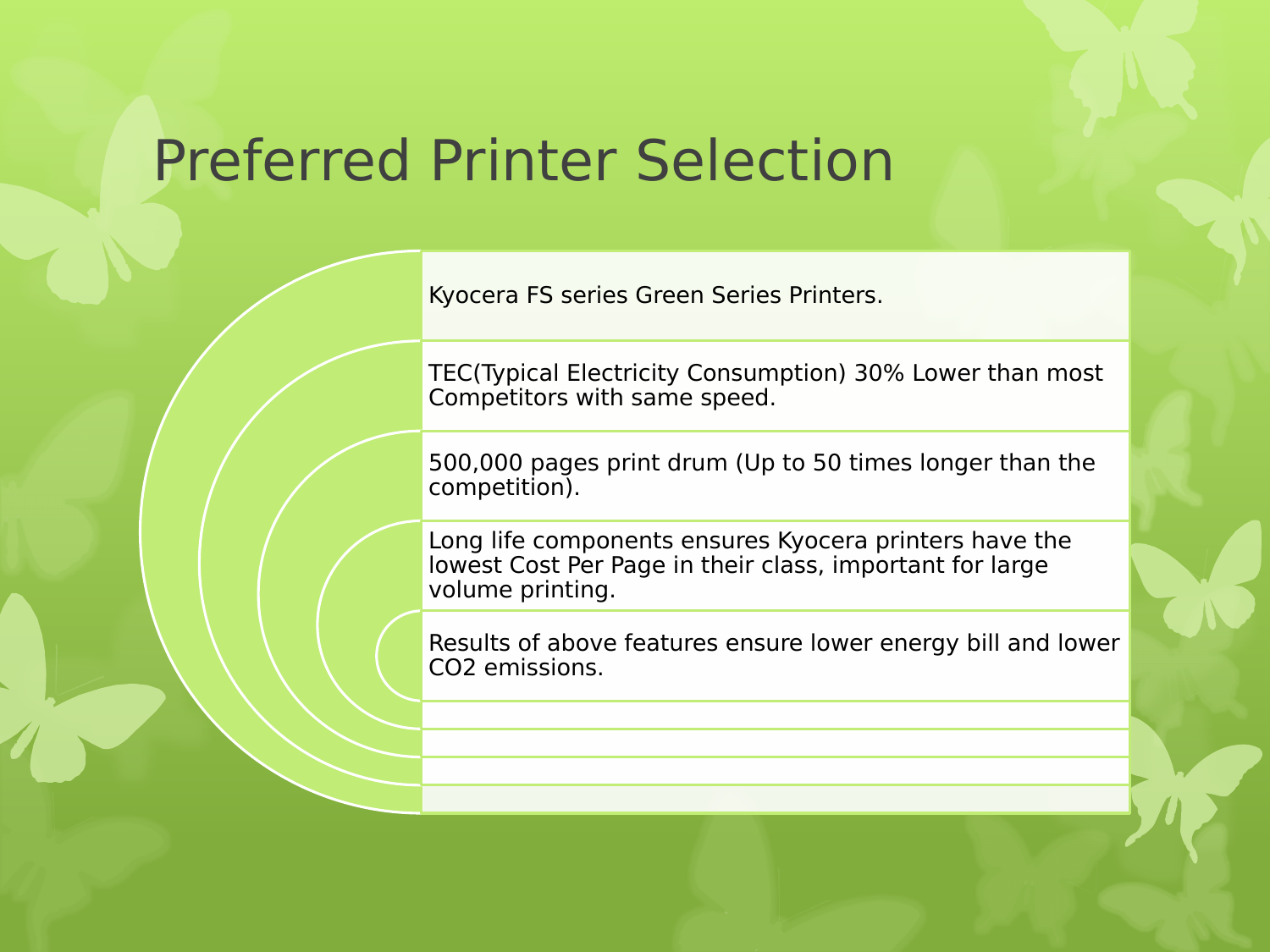

# Preferred Printer Selection
Kyocera FS series Green Series Printers.
TEC(Typical Electricity Consumption) 30% Lower than most Competitors with same speed.
500,000 pages print drum (Up to 50 times longer than the competition).
Long life components ensures Kyocera printers have the lowest Cost Per Page in their class, important for large volume printing.
Results of above features ensure lower energy bill and lower CO2 emissions.